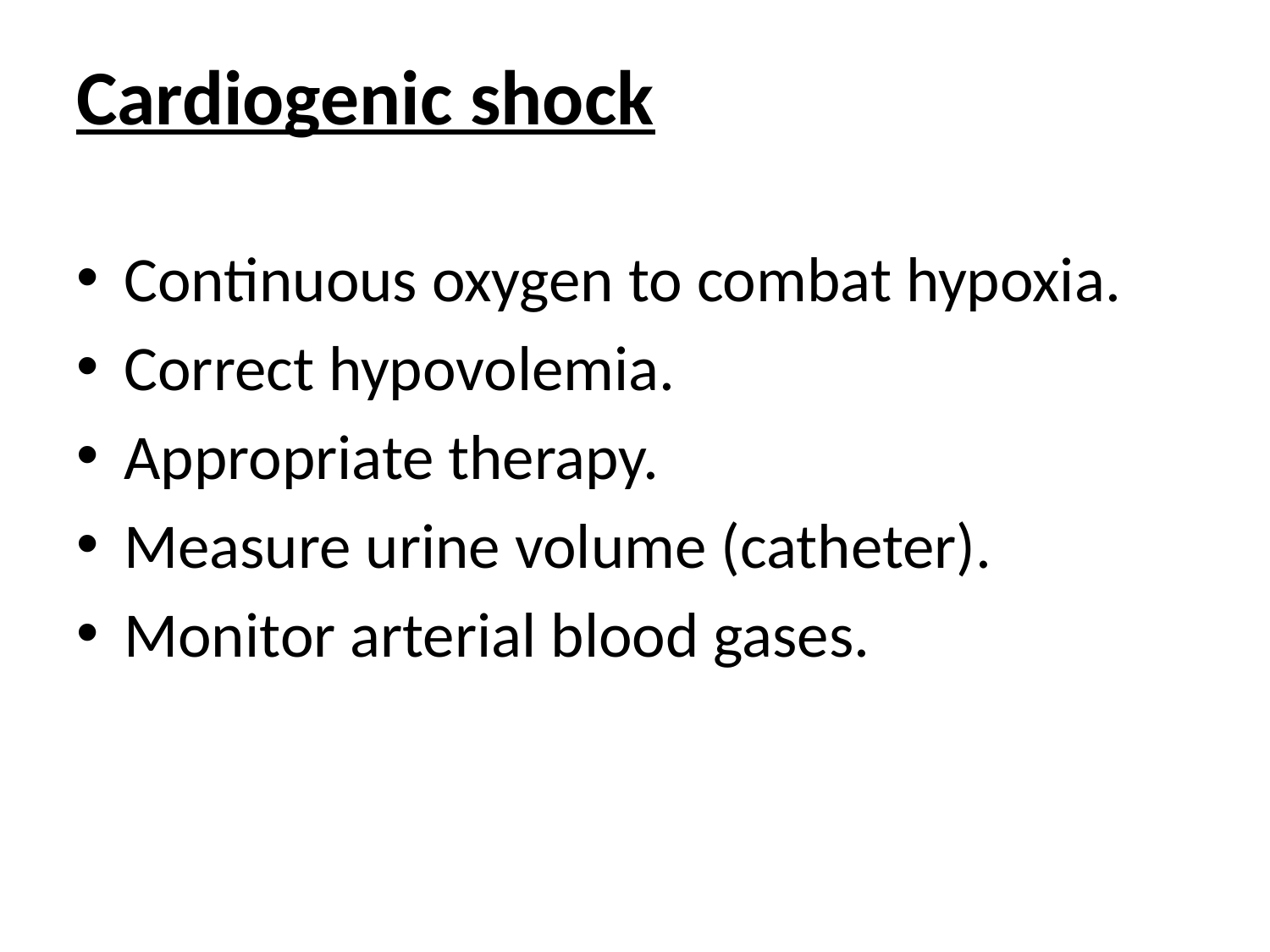

# Cardiogenic shock
Continuous oxygen to combat hypoxia.
Correct hypovolemia.
Appropriate therapy.
Measure urine volume (catheter).
Monitor arterial blood gases.